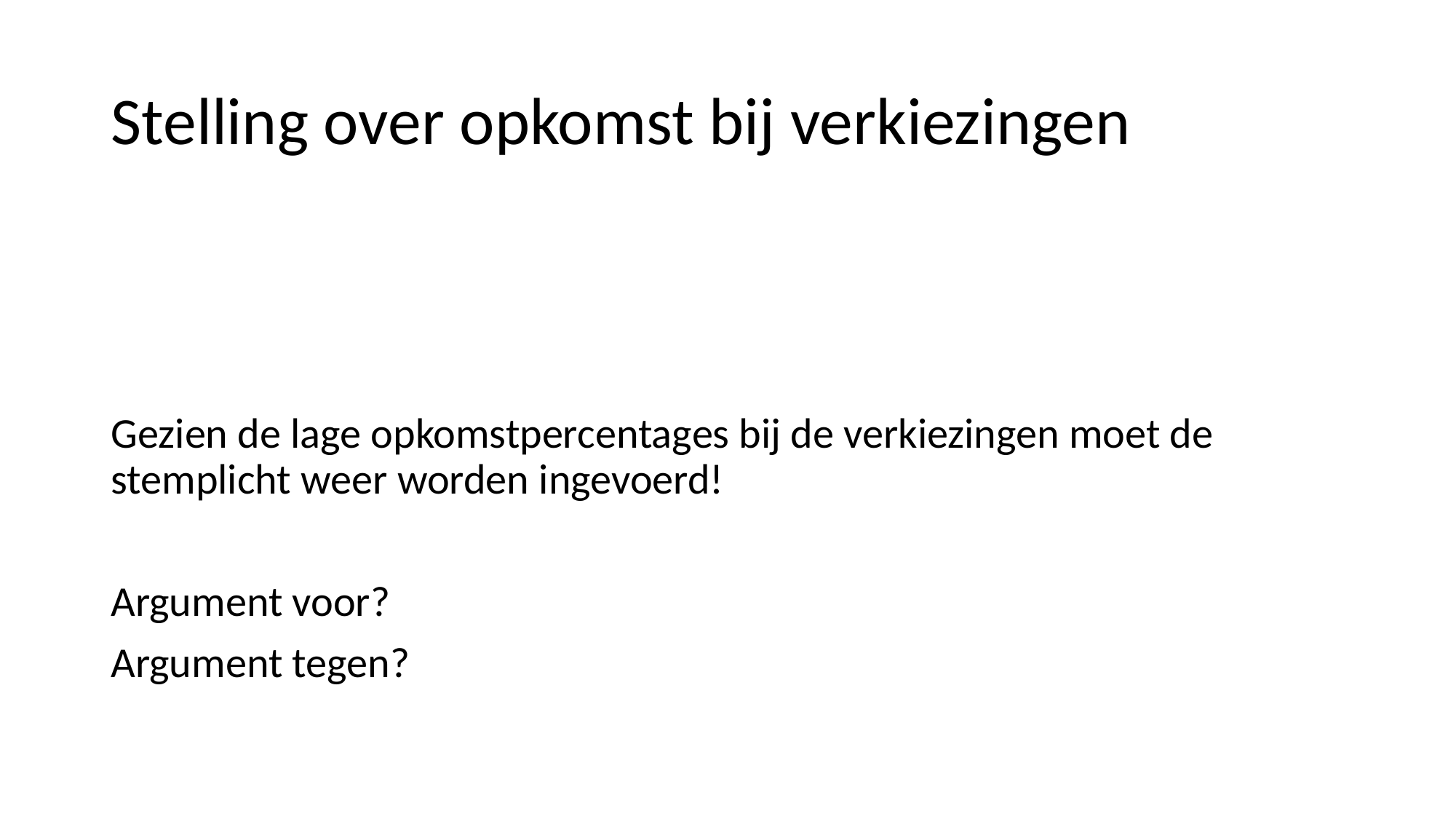

# Stelling over opkomst bij verkiezingen

Gezien de lage opkomstpercentages bij de verkiezingen moet de stemplicht weer worden ingevoerd!

Argument voor?
Argument tegen?